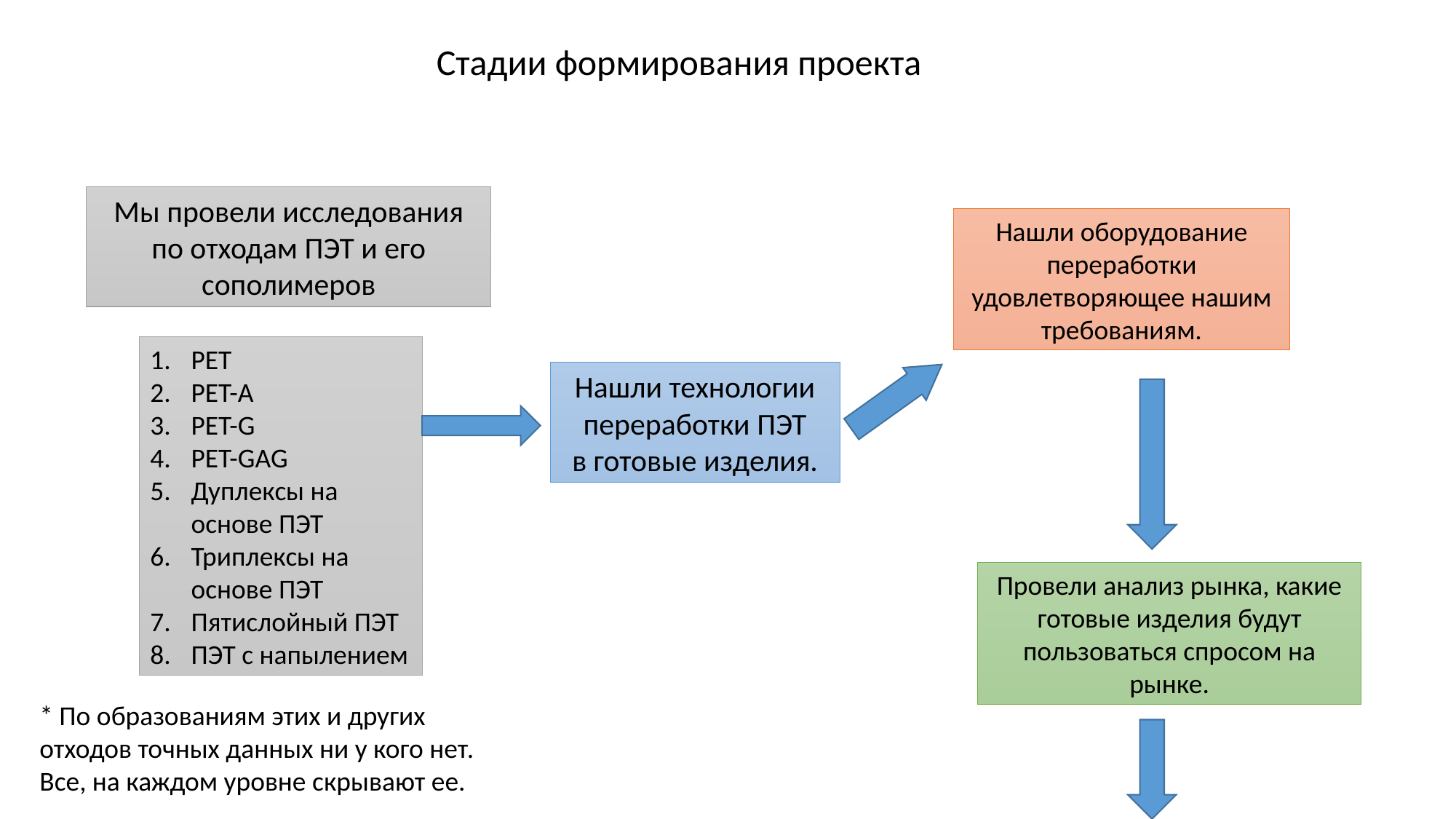

Стадии формирования проекта
Мы провели исследования по отходам ПЭТ и его сополимеров
Нашли оборудование переработки удовлетворяющее нашим требованиям.
PET
PET-A
PET-G
PET-GAG
Дуплексы на основе ПЭТ
Триплексы на основе ПЭТ
Пятислойный ПЭТ
ПЭТ с напылением
Нашли технологии
переработки ПЭТ
в готовые изделия.

Провели анализ рынка, какие готовые изделия будут пользоваться спросом на рынке.
* По образованиям этих и других отходов точных данных ни у кого нет. Все, на каждом уровне скрывают ее.